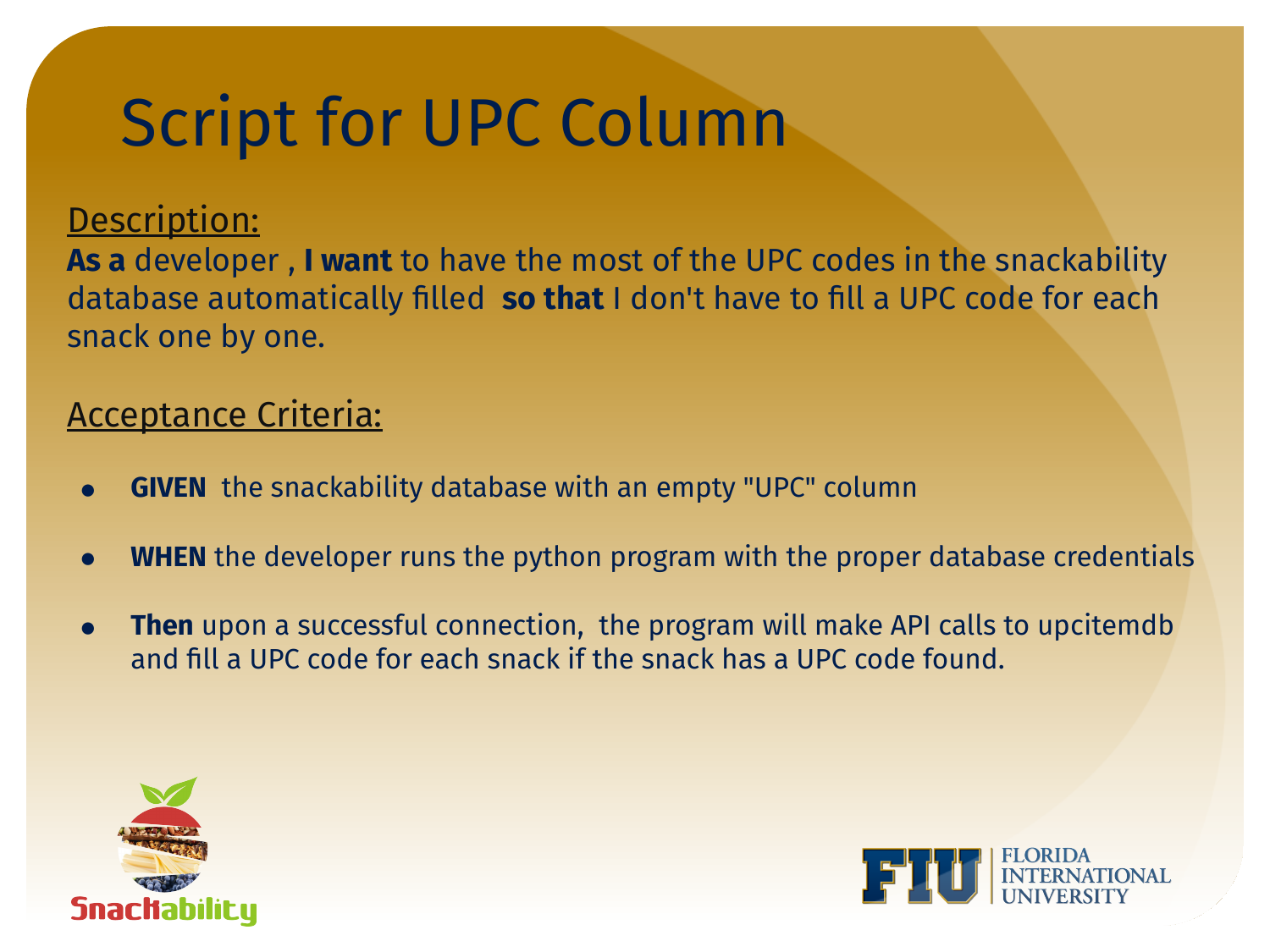

# Script for UPC Column
Description:
As a developer , I want to have the most of the UPC codes in the snackability database automatically filled  so that I don't have to fill a UPC code for each snack one by one.

Acceptance Criteria:
GIVEN  the snackability database with an empty "UPC" column
WHEN the developer runs the python program with the proper database credentials
Then upon a successful connection,  the program will make API calls to upcitemdb and fill a UPC code for each snack if the snack has a UPC code found.